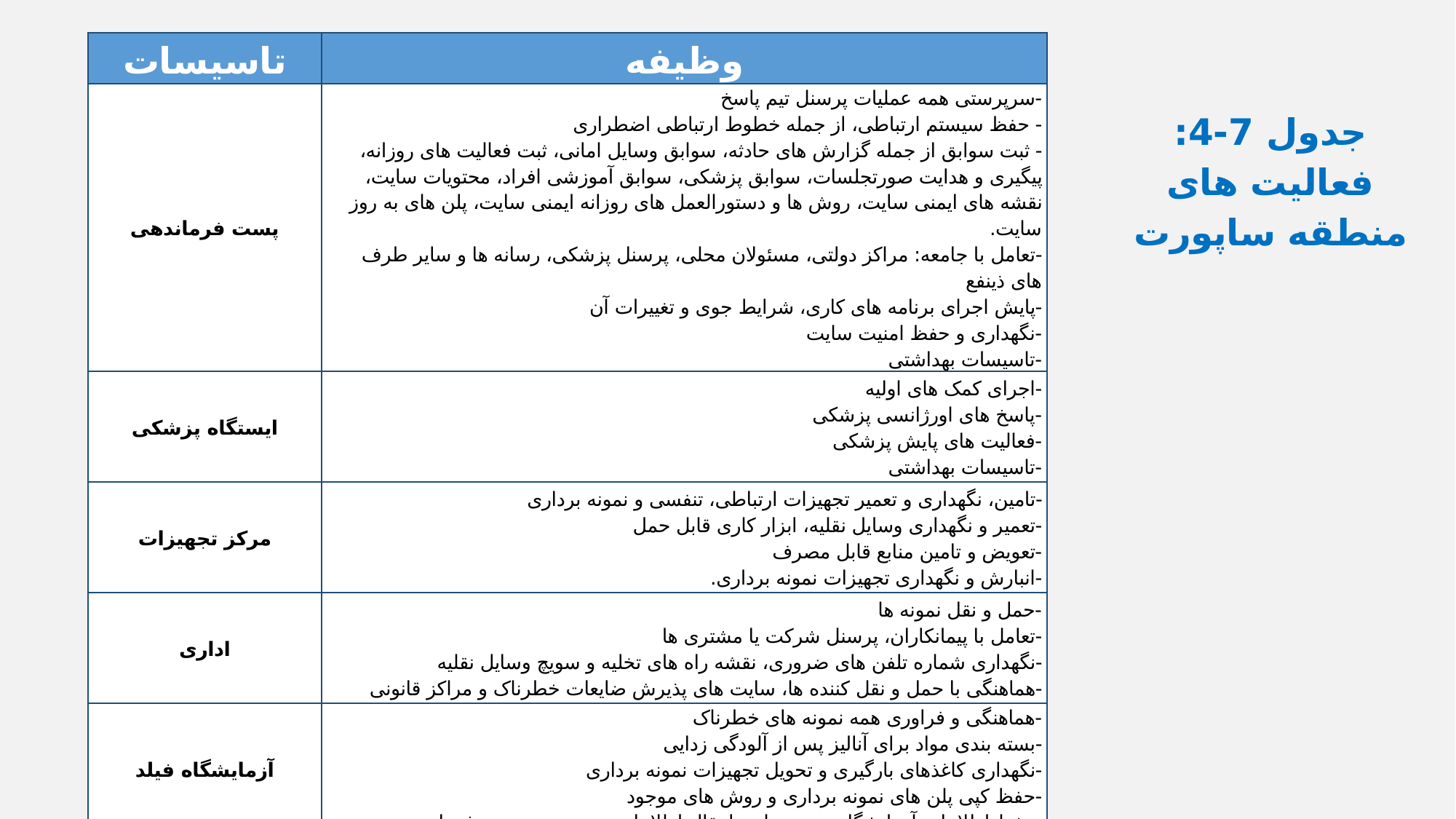

| تاسیسات | وظیفه |
| --- | --- |
| پست فرماندهی | -سرپرستی همه عملیات پرسنل تیم پاسخ - حفظ سیستم ارتباطی، از جمله خطوط ارتباطی اضطراری - ثبت سوابق از جمله گزارش های حادثه، سوابق وسایل امانی، ثبت فعالیت های روزانه، پیگیری و هدایت صورتجلسات، سوابق پزشکی، سوابق آموزشی افراد، محتویات سایت، نقشه های ایمنی سایت، روش ها و دستورالعمل های روزانه ایمنی سایت، پلن های به روز سایت. -تعامل با جامعه: مراکز دولتی، مسئولان محلی، پرسنل پزشکی، رسانه ها و سایر طرف های ذینفع -پایش اجرای برنامه های کاری، شرایط جوی و تغییرات آن -نگهداری و حفظ امنیت سایت -تاسیسات بهداشتی |
| ایستگاه پزشکی | -اجرای کمک های اولیه -پاسخ های اورژانسی پزشکی -فعالیت های پایش پزشکی -تاسیسات بهداشتی |
| مرکز تجهیزات | -تامین، نگهداری و تعمیر تجهیزات ارتباطی، تنفسی و نمونه برداری -تعمیر و نگهداری وسایل نقلیه، ابزار کاری قابل حمل -تعویض و تامین منابع قابل مصرف -انبارش و نگهداری تجهیزات نمونه برداری. |
| اداری | -حمل و نقل نمونه ها -تعامل با پیمانکاران، پرسنل شرکت یا مشتری ها -نگهداری شماره تلفن های ضروری، نقشه راه های تخلیه و سویچ وسایل نقلیه -هماهنگی با حمل و نقل کننده ها، سایت های پذیرش ضایعات خطرناک و مراکز قانونی |
| آزمایشگاه فیلد | -هماهنگی و فراوری همه نمونه های خطرناک -بسته بندی مواد برای آنالیز پس از آلودگی زدایی -نگهداری کاغذهای بارگیری و تحویل تجهیزات نمونه برداری -حفظ کپی پلن های نمونه برداری و روش های موجود -حفظ اطلاعات آزمایشگاهی در محل و انتقال اطلاعات ضروری به پست فرماندهی |
# جدول 7-4: فعالیت های منطقه ساپورت